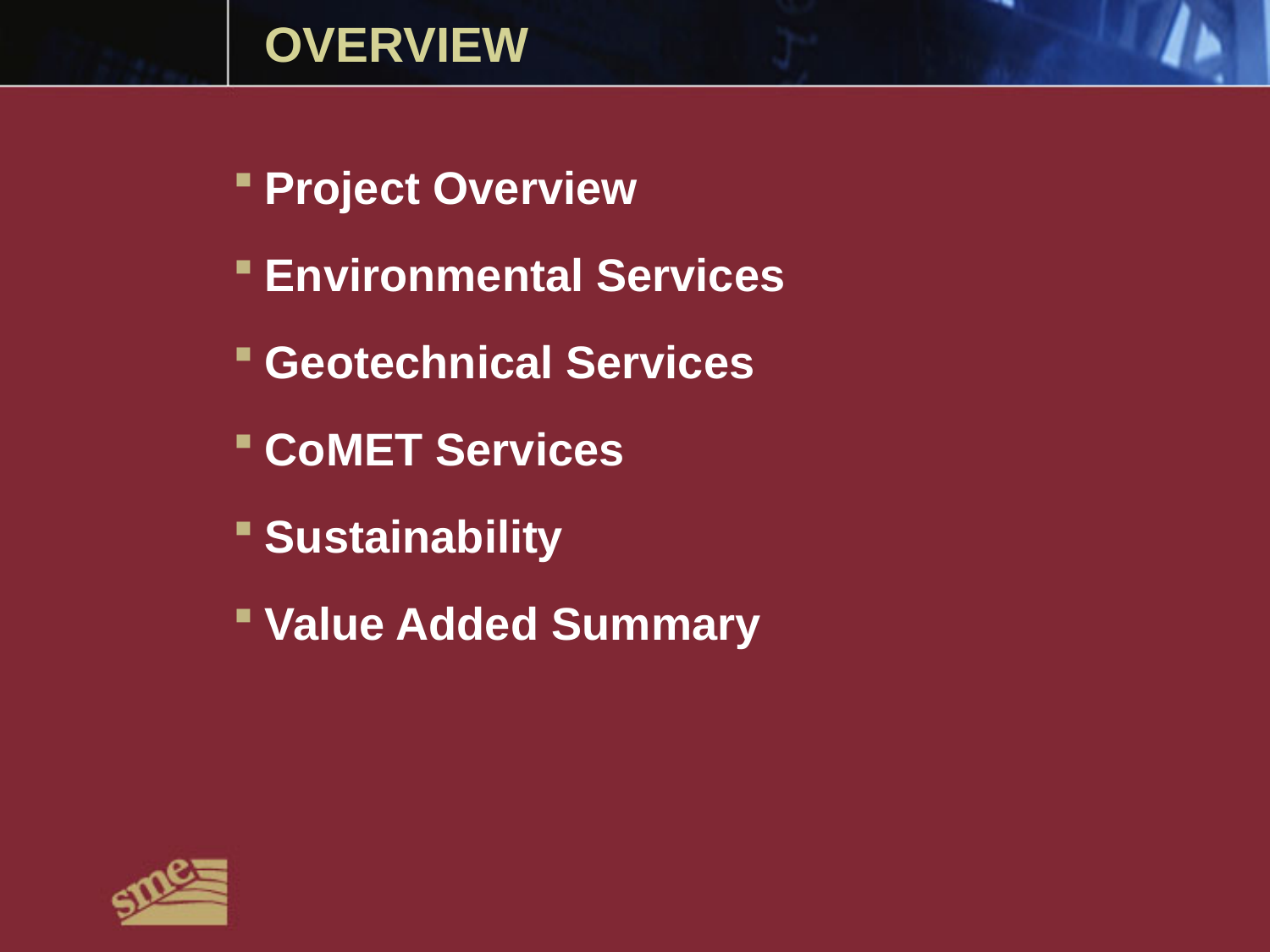

# OVERVIEW
Project Overview
Environmental Services
Geotechnical Services
CoMET Services
Sustainability
Value Added Summary